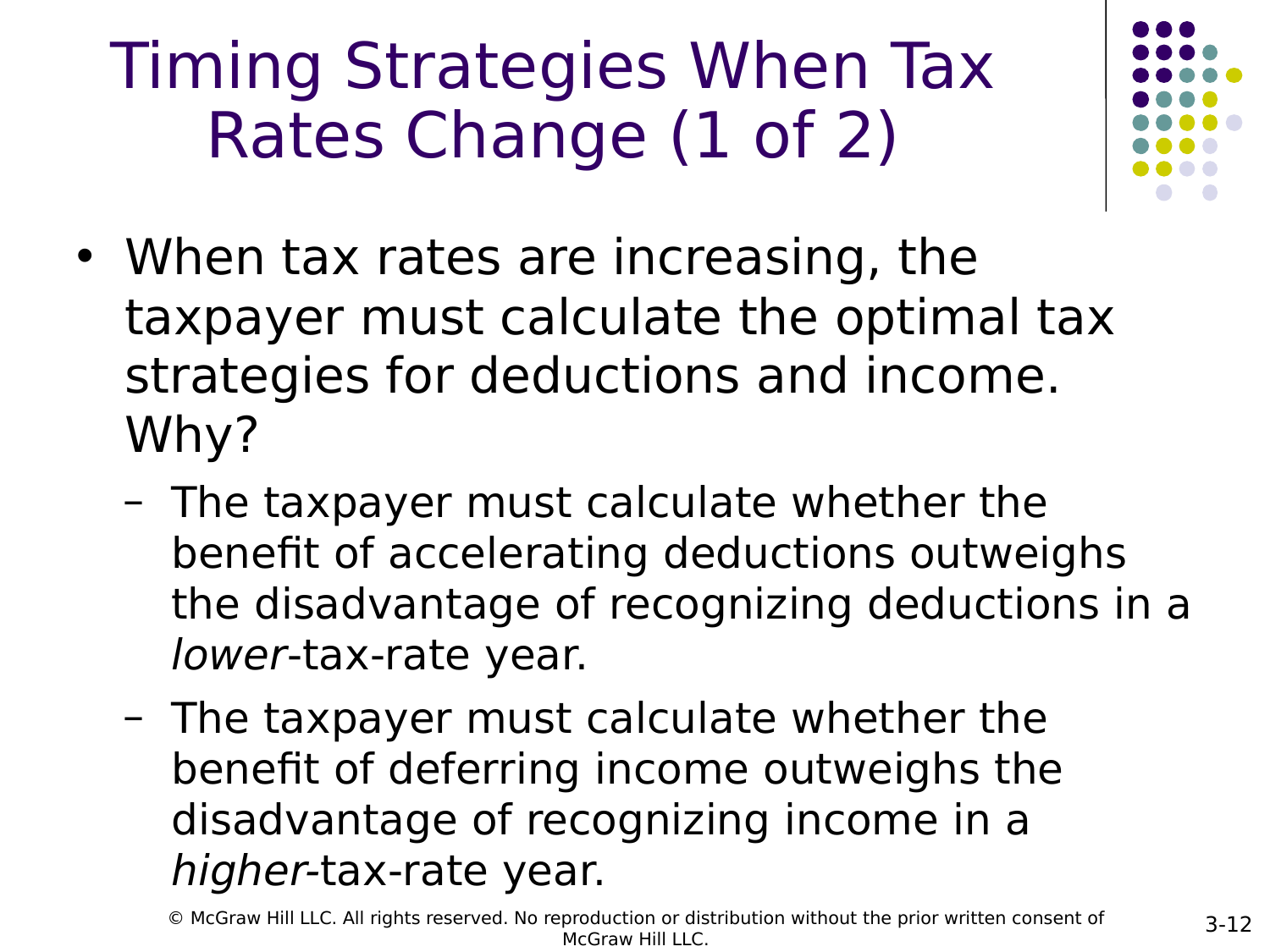

# Timing Strategies When Tax Rates Change (1 of 2)
When tax rates are increasing, the taxpayer must calculate the optimal tax strategies for deductions and income. Why?
The taxpayer must calculate whether the benefit of accelerating deductions outweighs the disadvantage of recognizing deductions in a lower-tax-rate year.
The taxpayer must calculate whether the benefit of deferring income outweighs the disadvantage of recognizing income in a higher-tax-rate year.
3-12